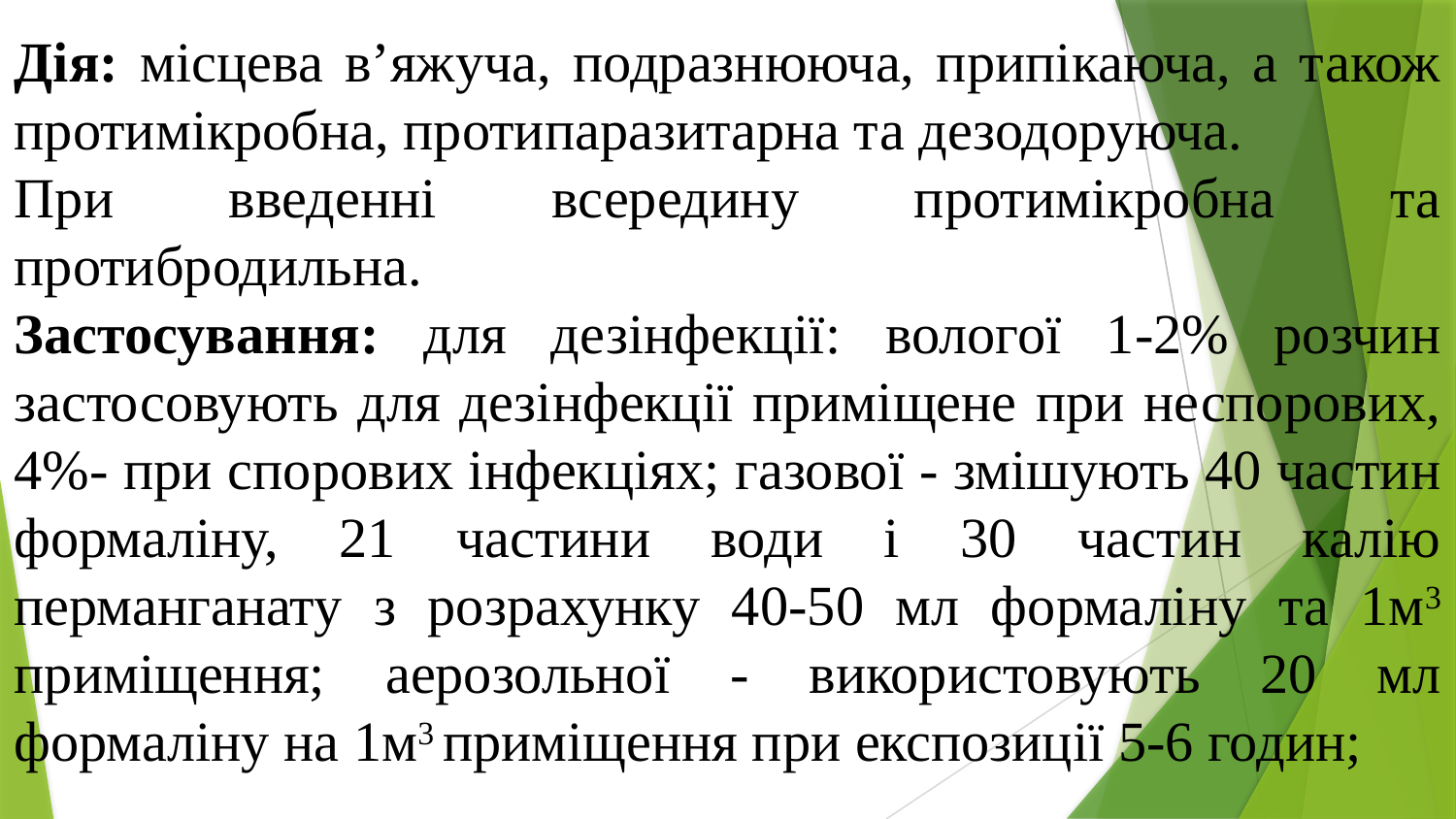

Дія: місцева в’яжуча, подразнююча, припікаюча, а також протимікробна, протипаразитарна та дезодоруюча.
При введенні всередину протимікробна та протибродильна.
Застосування: для дезінфекції: вологої 1-2% розчин застосовують для дезінфекції приміщене при неспорових, 4%- при спорових інфекціях; газової - змішують 40 частин формаліну, 21 частини води і 30 частин калію перманганату з розрахунку 40-50 мл формаліну та 1м3 приміщення; аерозольної - використовують 20 мл формаліну на 1м3 приміщення при експозиції 5-6 годин;